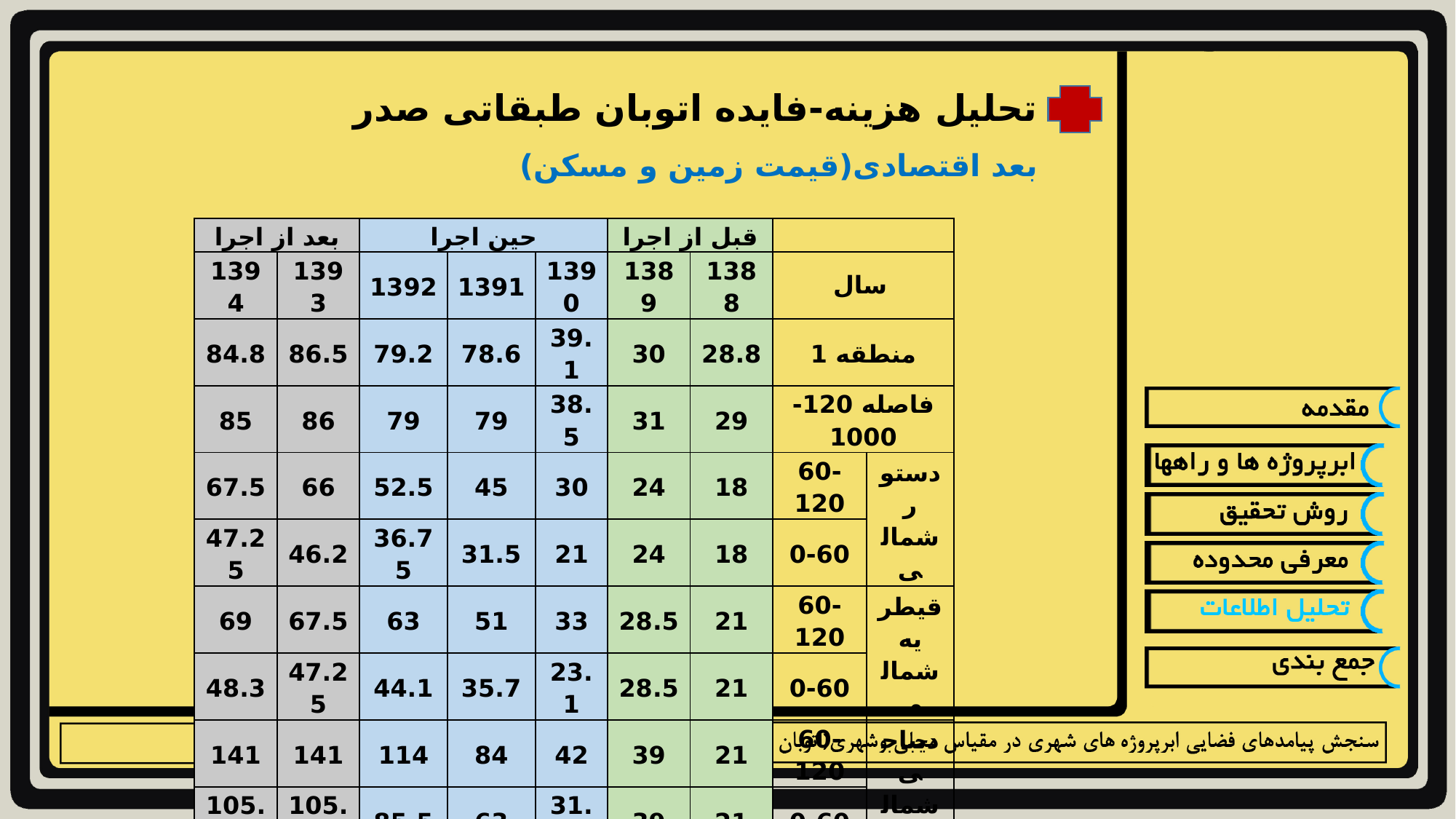

تحلیل هزینه-فایده اتوبان طبقاتی صدر

بعد اقتصادی(قیمت زمین و مسکن)
| بعد از اجرا |  | حین اجرا |  |  | قبل از اجرا |  |  |  |
| --- | --- | --- | --- | --- | --- | --- | --- | --- |
| 1394 | 1393 | 1392 | 1391 | 1390 | 1389 | 1388 | سال |  |
| 84.8 | 86.5 | 79.2 | 78.6 | 39.1 | 30 | 28.8 | منطقه 1 |  |
| 85 | 86 | 79 | 79 | 38.5 | 31 | 29 | فاصله 120-1000 |  |
| 67.5 | 66 | 52.5 | 45 | 30 | 24 | 18 | 60-120 | دستور شمالی |
| 47.25 | 46.2 | 36.75 | 31.5 | 21 | 24 | 18 | 0-60 |  |
| 69 | 67.5 | 63 | 51 | 33 | 28.5 | 21 | 60-120 | قیطریه شمالی |
| 48.3 | 47.25 | 44.1 | 35.7 | 23.1 | 28.5 | 21 | 0-60 |  |
| 141 | 141 | 114 | 84 | 42 | 39 | 21 | 60-120 | دیباجی شمالی |
| 105.75 | 105.75 | 85.5 | 63 | 31.5 | 39 | 21 | 0-60 |  |
| 126 | 114 | 99 | 75 | 45 | 42 | 36 | 60-120 | پاسدارن |
| 81.9 | 74.1 | 64.35 | 48.75 | 29.25 | 42 | 36 | 0-60 |  |